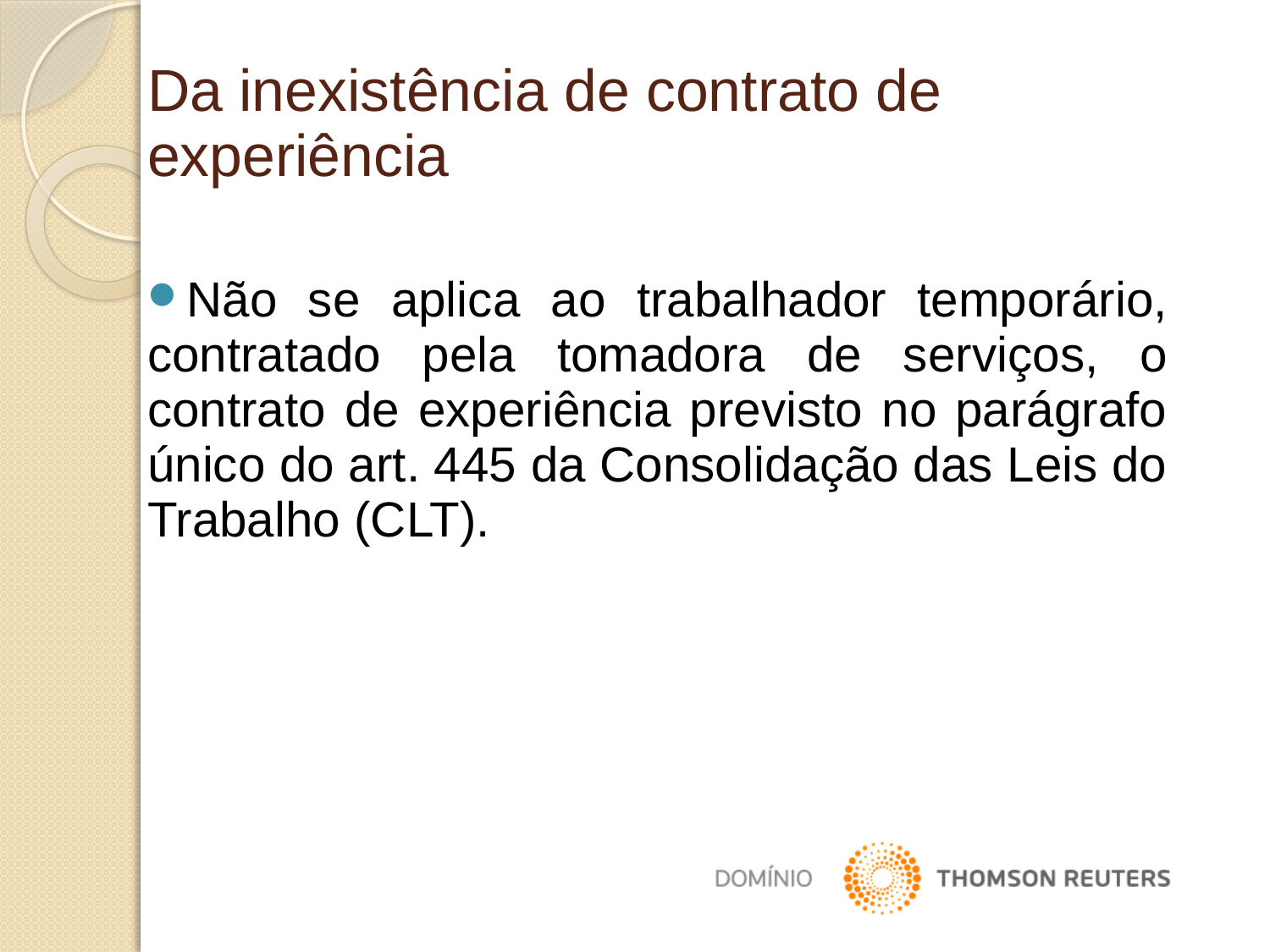

Da inexistência de contrato de experiência
Não se aplica ao trabalhador temporário, contratado pela tomadora de serviços, o contrato de experiência previsto no parágrafo único do art. 445 da Consolidação das Leis do Trabalho (CLT).